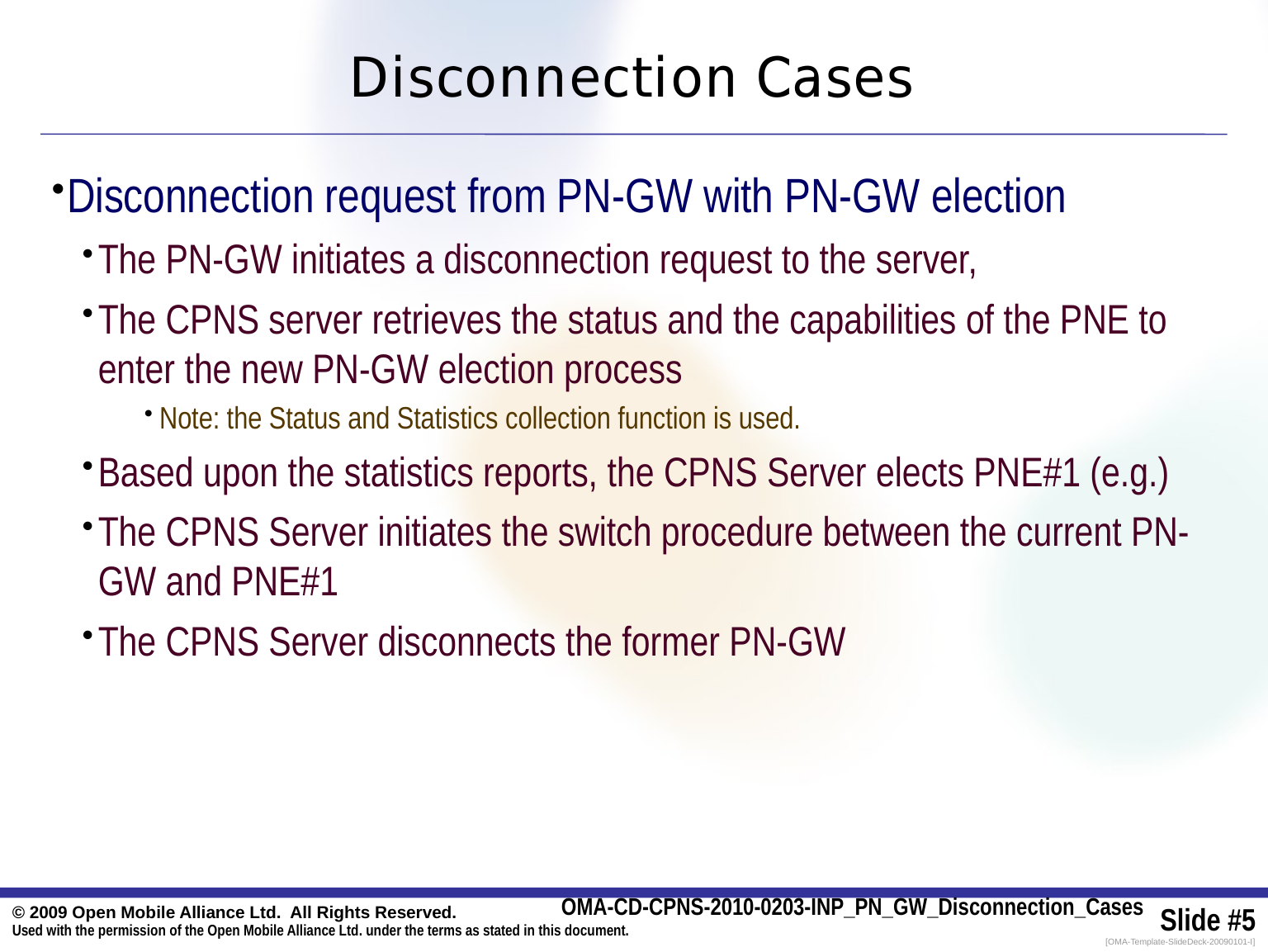

# Disconnection Cases
Disconnection request from PN-GW with PN-GW election
The PN-GW initiates a disconnection request to the server,
The CPNS server retrieves the status and the capabilities of the PNE to enter the new PN-GW election process
Note: the Status and Statistics collection function is used.
Based upon the statistics reports, the CPNS Server elects PNE#1 (e.g.)
The CPNS Server initiates the switch procedure between the current PN-GW and PNE#1
The CPNS Server disconnects the former PN-GW